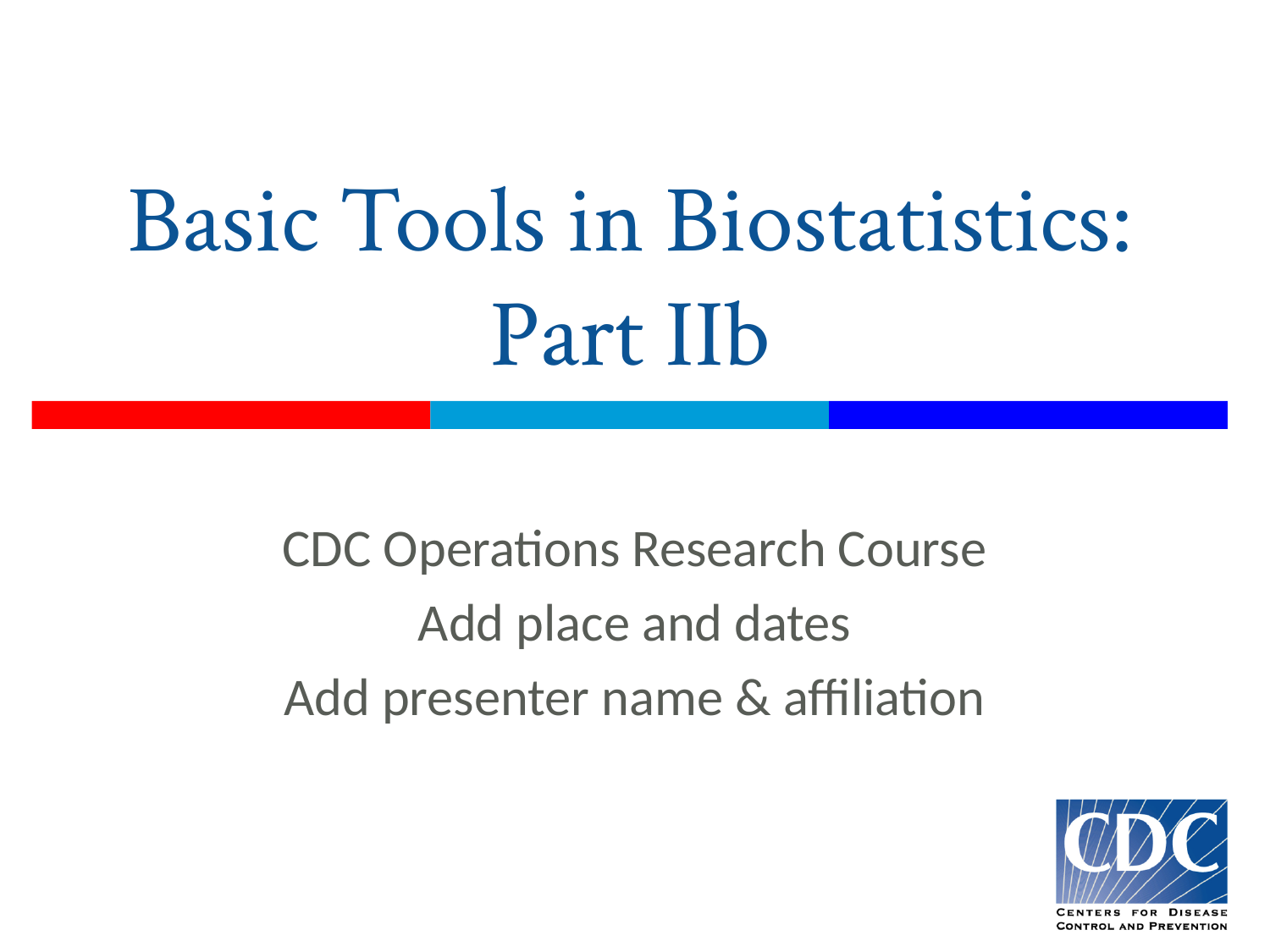

# Basic Tools in Biostatistics: Part IIb
CDC Operations Research Course
Add place and dates
Add presenter name & affiliation